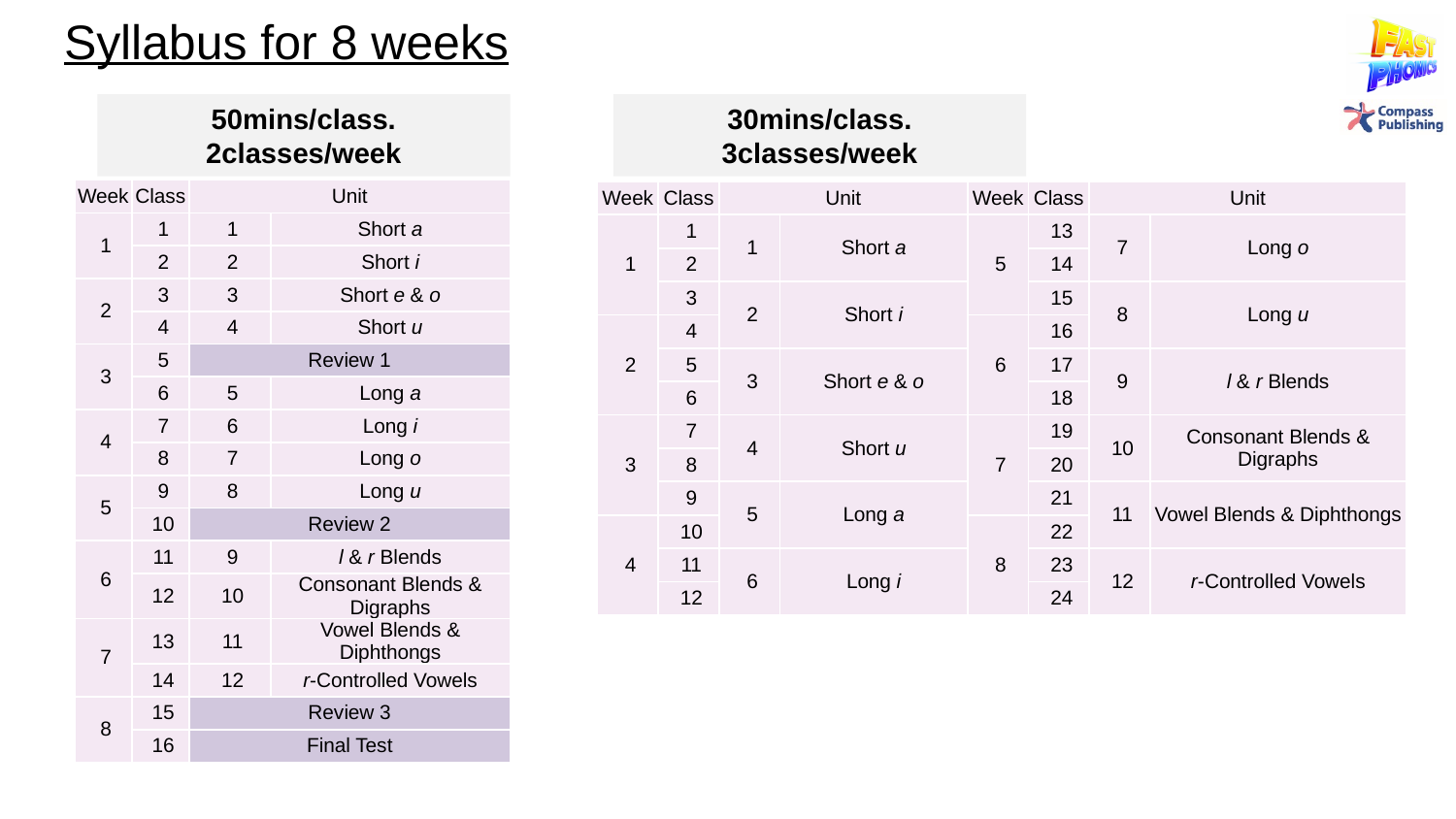

Syllabus for 8 weeks
50mins/class. 2classes/week
30mins/class. 3classes/week
| Week | Class | Unit |  |
| --- | --- | --- | --- |
| 1 | 1 | 1 | Short a |
|  | 2 | 2 | Short i |
| 2 | 3 | 3 | Short e & o |
|  | 4 | 4 | Short u |
| 3 | 5 | Review 1 |  |
|  | 6 | 5 | Long a |
| 4 | 7 | 6 | Long i |
|  | 8 | 7 | Long o |
| 5 | 9 | 8 | Long u |
|  | 10 | Review 2 |  |
| 6 | 11 | 9 | l & r Blends |
|  | 12 | 10 | Consonant Blends & Digraphs |
| 7 | 13 | 11 | Vowel Blends & Diphthongs |
|  | 14 | 12 | r-Controlled Vowels |
| 8 | 15 | Review 3 |  |
|  | 16 | Final Test |  |
| Week | Class | Unit |  | Week | Class | Unit |  |
| --- | --- | --- | --- | --- | --- | --- | --- |
| 1 | 1 | 1 | Short a | 5 | 13 | 7 | Long o |
|  | 2 |  |  |  | 14 |  |  |
|  | 3 | 2 | Short i |  | 15 | 8 | Long u |
| 2 | 4 |  |  | 6 | 16 |  |  |
|  | 5 | 3 | Short e & o |  | 17 | 9 | l & r Blends |
|  | 6 |  |  |  | 18 |  |  |
| 3 | 7 | 4 | Short u | 7 | 19 | 10 | Consonant Blends & Digraphs |
|  | 8 |  |  |  | 20 |  |  |
|  | 9 | 5 | Long a |  | 21 | 11 | Vowel Blends & Diphthongs |
| 4 | 10 |  |  | 8 | 22 |  |  |
|  | 11 | 6 | Long i |  | 23 | 12 | r-Controlled Vowels |
|  | 12 |  |  |  | 24 |  |  |